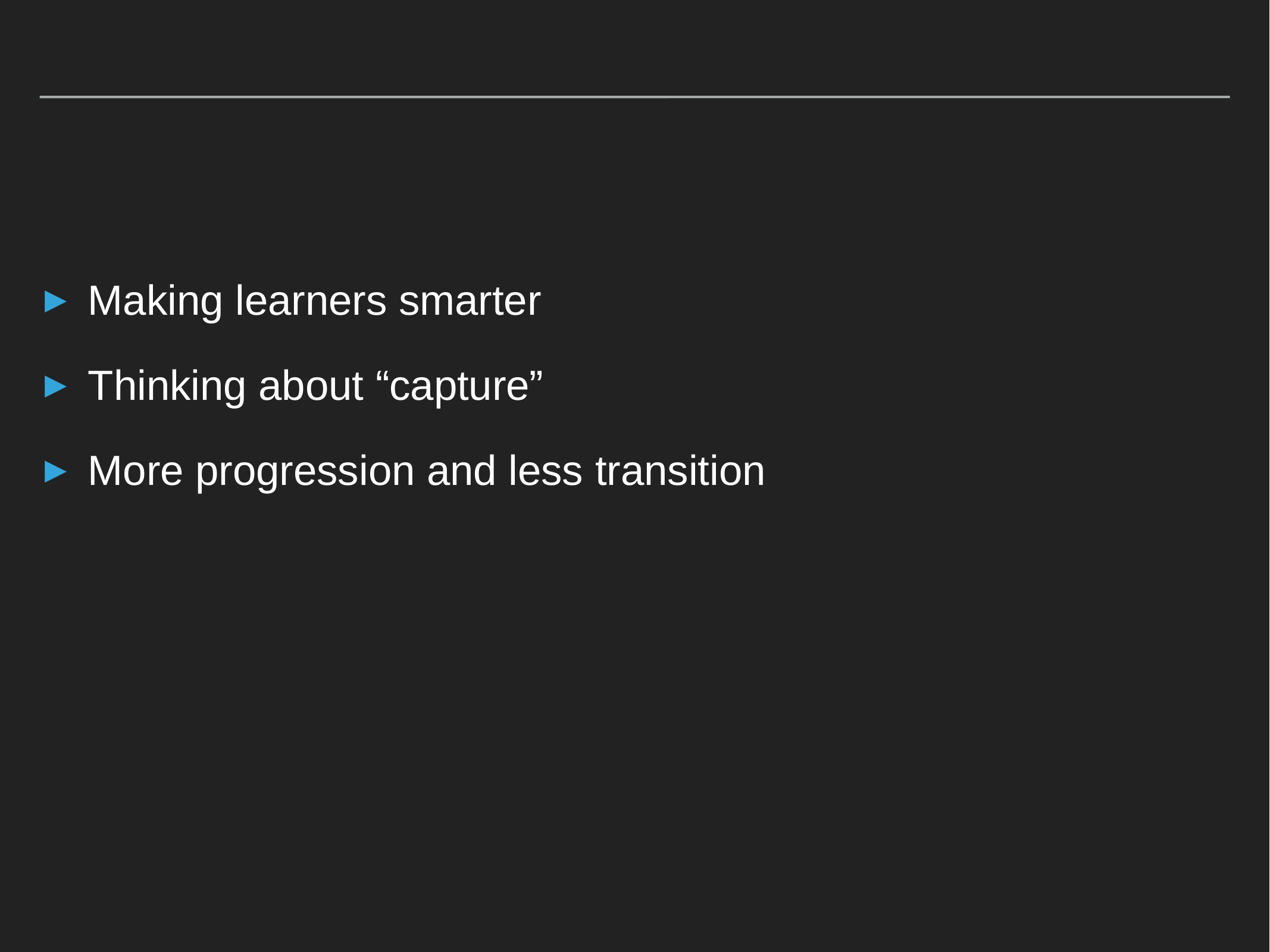

#
Making learners smarter
Thinking about “capture”
More progression and less transition